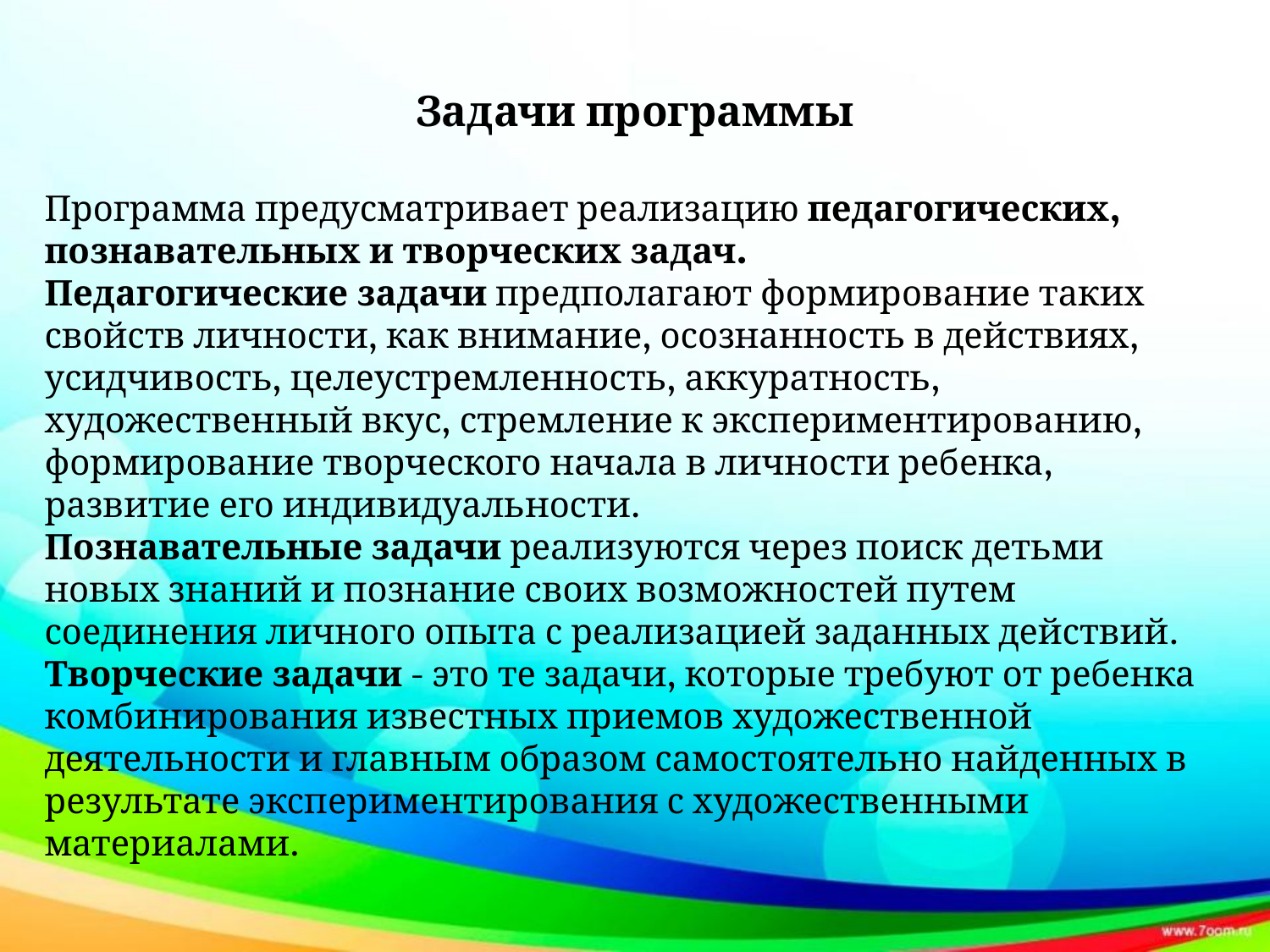

Задачи программы

Программа предусматривает реализацию педагогических, познавательных и творческих задач.
Педагогические задачи предполагают формирование таких свойств личности, как внимание, осознанность в действиях, усидчивость, целеустремленность, аккуратность, художественный вкус, стремление к экспериментированию, формирование творческого начала в личности ребенка, развитие его индивидуальности.
Познавательные задачи реализуются через поиск детьми новых знаний и познание своих возможностей путем соединения личного опыта с реализацией заданных действий.
Творческие задачи - это те задачи, которые требуют от ребенка комбинирования известных приемов художественной деятельности и главным образом самостоятельно найденных в результате экспериментирования с художественными материалами.